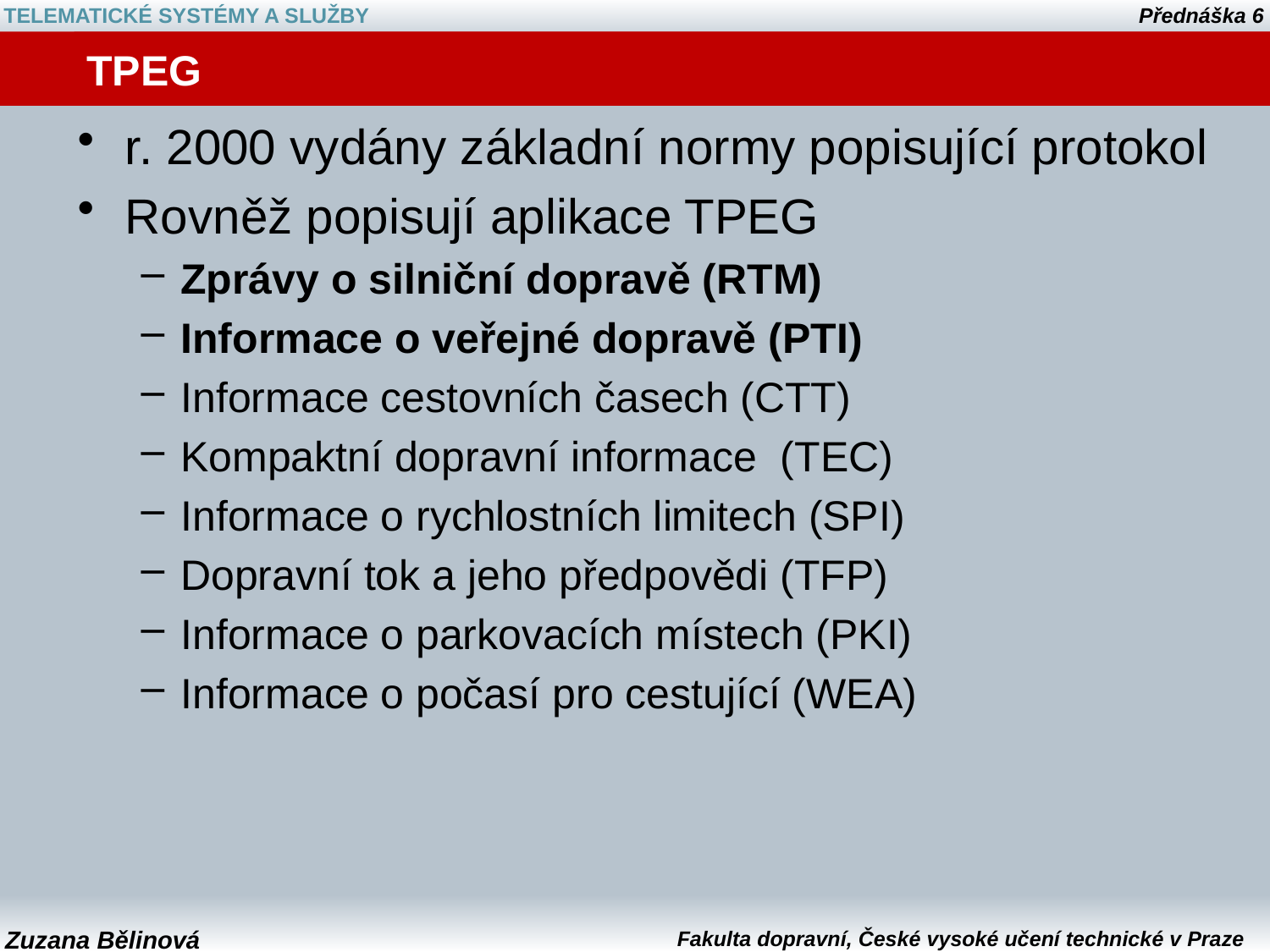

# TPEG
r. 2000 vydány základní normy popisující protokol
Rovněž popisují aplikace TPEG
Zprávy o silniční dopravě (RTM)
Informace o veřejné dopravě (PTI)
Informace cestovních časech (CTT)
Kompaktní dopravní informace  (TEC)
Informace o rychlostních limitech (SPI)
Dopravní tok a jeho předpovědi (TFP)
Informace o parkovacích místech (PKI)
Informace o počasí pro cestující (WEA)